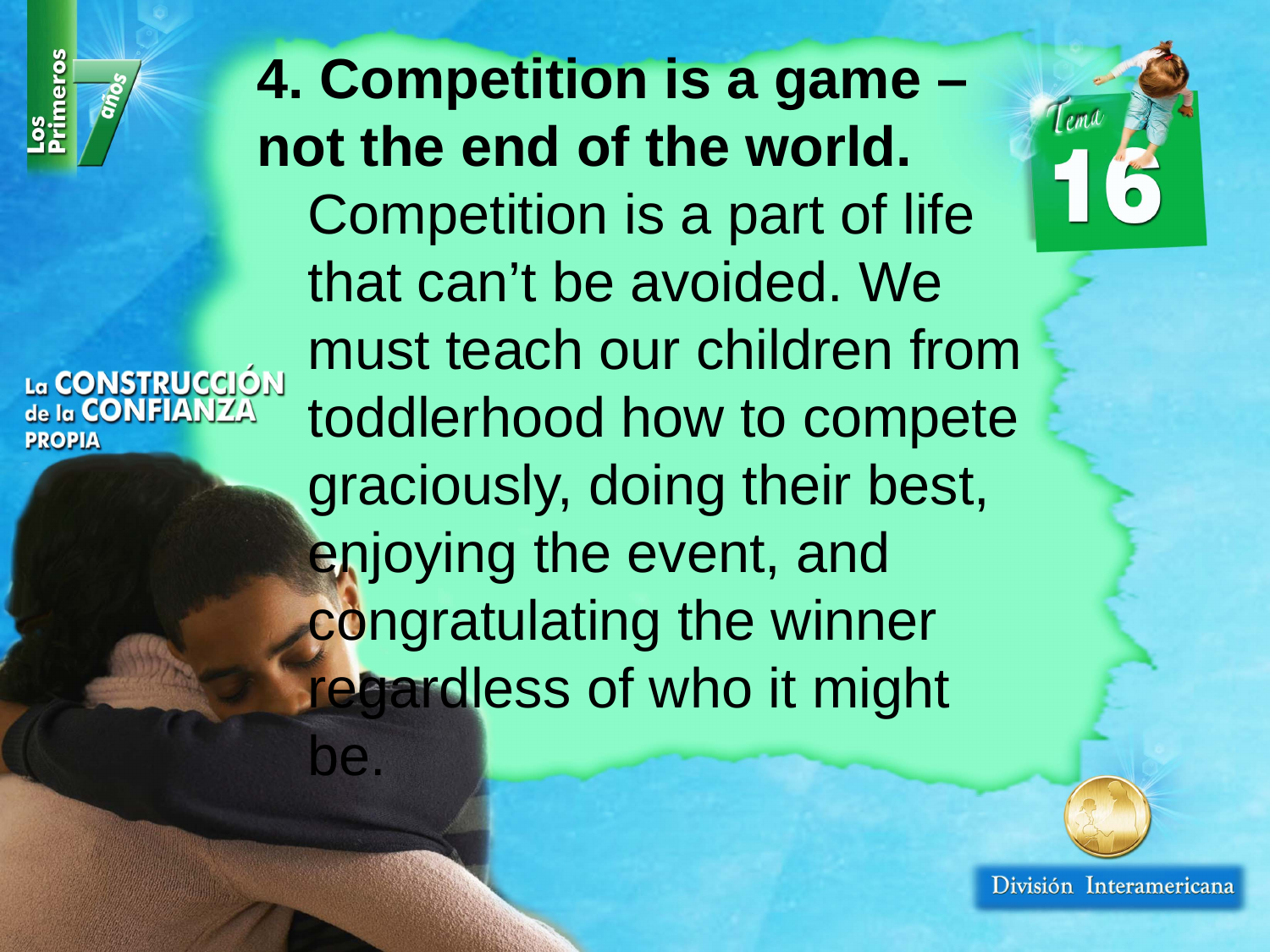

4. Competition is a game – not the end of the world.
Competition is a part of life that can’t be avoided. We must teach our children from toddlerhood how to compete graciously, doing their best, enjoying the event, and congratulating the winner regardless of who it might be.